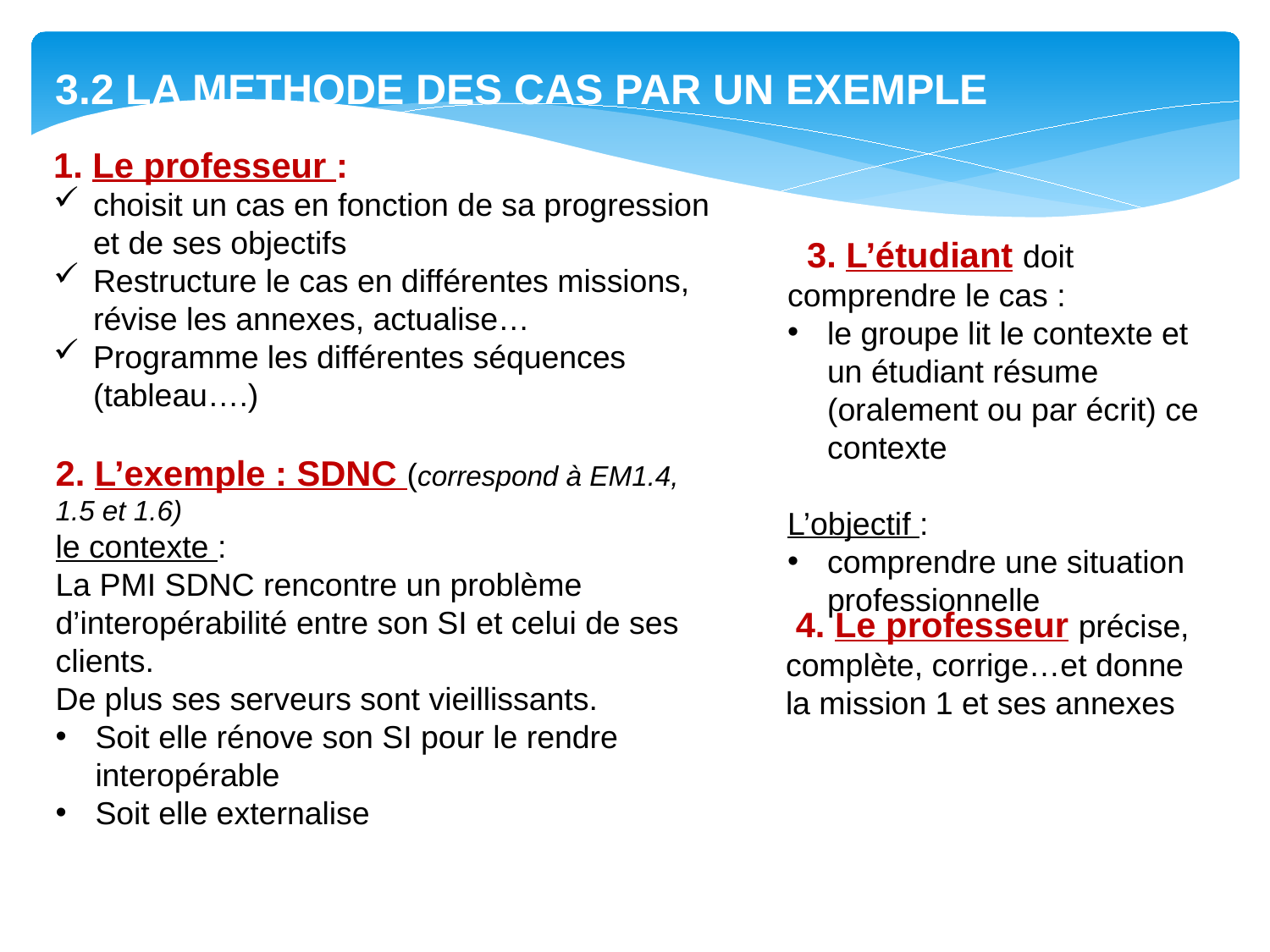

3.2 LA METHODE DES CAS PAR UN EXEMPLE

1. Le professeur :
choisit un cas en fonction de sa progression et de ses objectifs
Restructure le cas en différentes missions, révise les annexes, actualise…
Programme les différentes séquences (tableau….)
  3. L’étudiant doit comprendre le cas :
le groupe lit le contexte et un étudiant résume (oralement ou par écrit) ce contexte

L’objectif :
comprendre une situation professionnelle
2. L’exemple : SDNC (correspond à EM1.4, 1.5 et 1.6)
le contexte :
La PMI SDNC rencontre un problème d’interopérabilité entre son SI et celui de ses clients.
De plus ses serveurs sont vieillissants.
Soit elle rénove son SI pour le rendre interopérable
Soit elle externalise

 4. Le professeur précise, complète, corrige…et donne la mission 1 et ses annexes